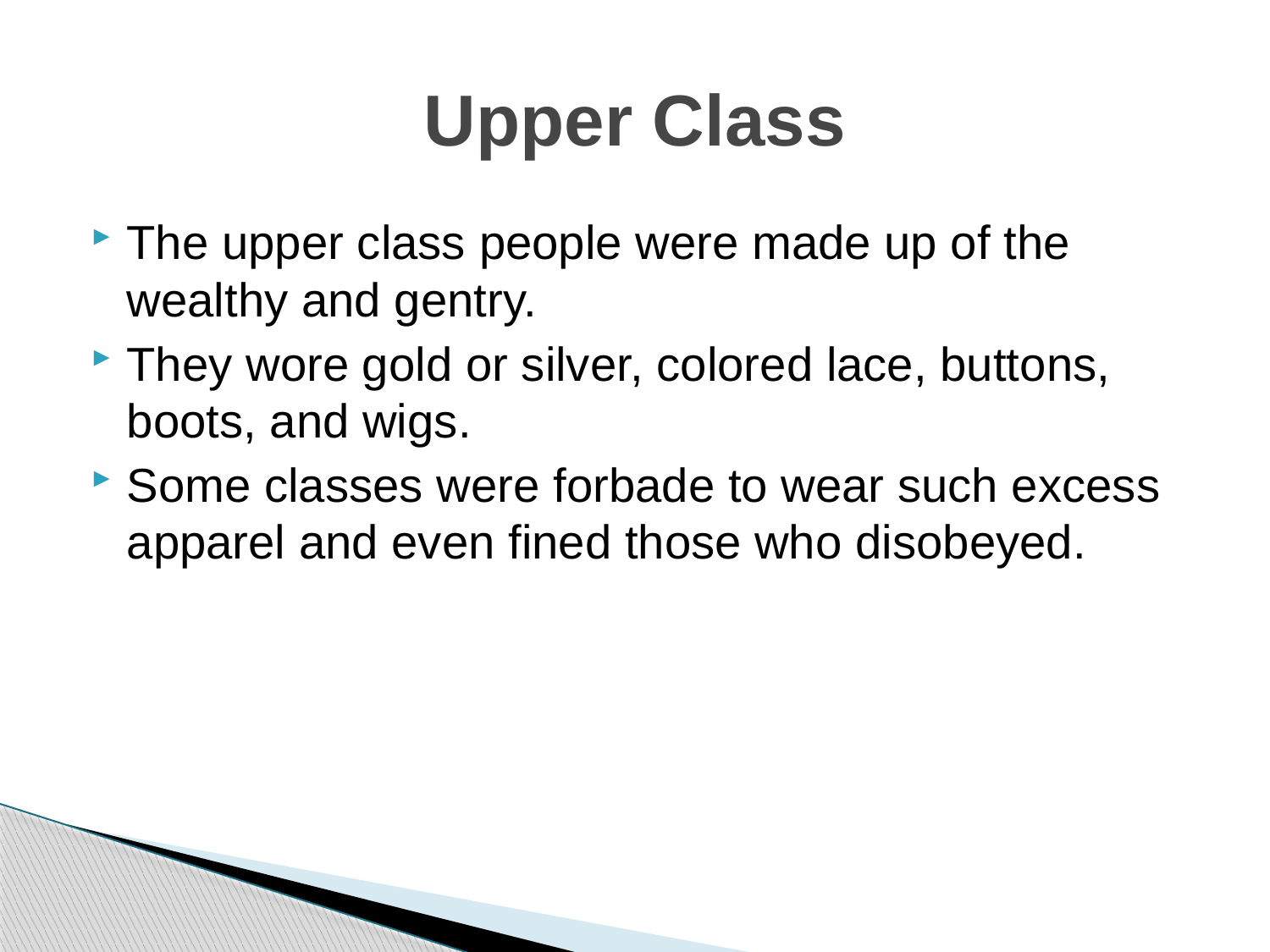

# Upper Class
The upper class people were made up of the wealthy and gentry.
They wore gold or silver, colored lace, buttons, boots, and wigs.
Some classes were forbade to wear such excess apparel and even fined those who disobeyed.